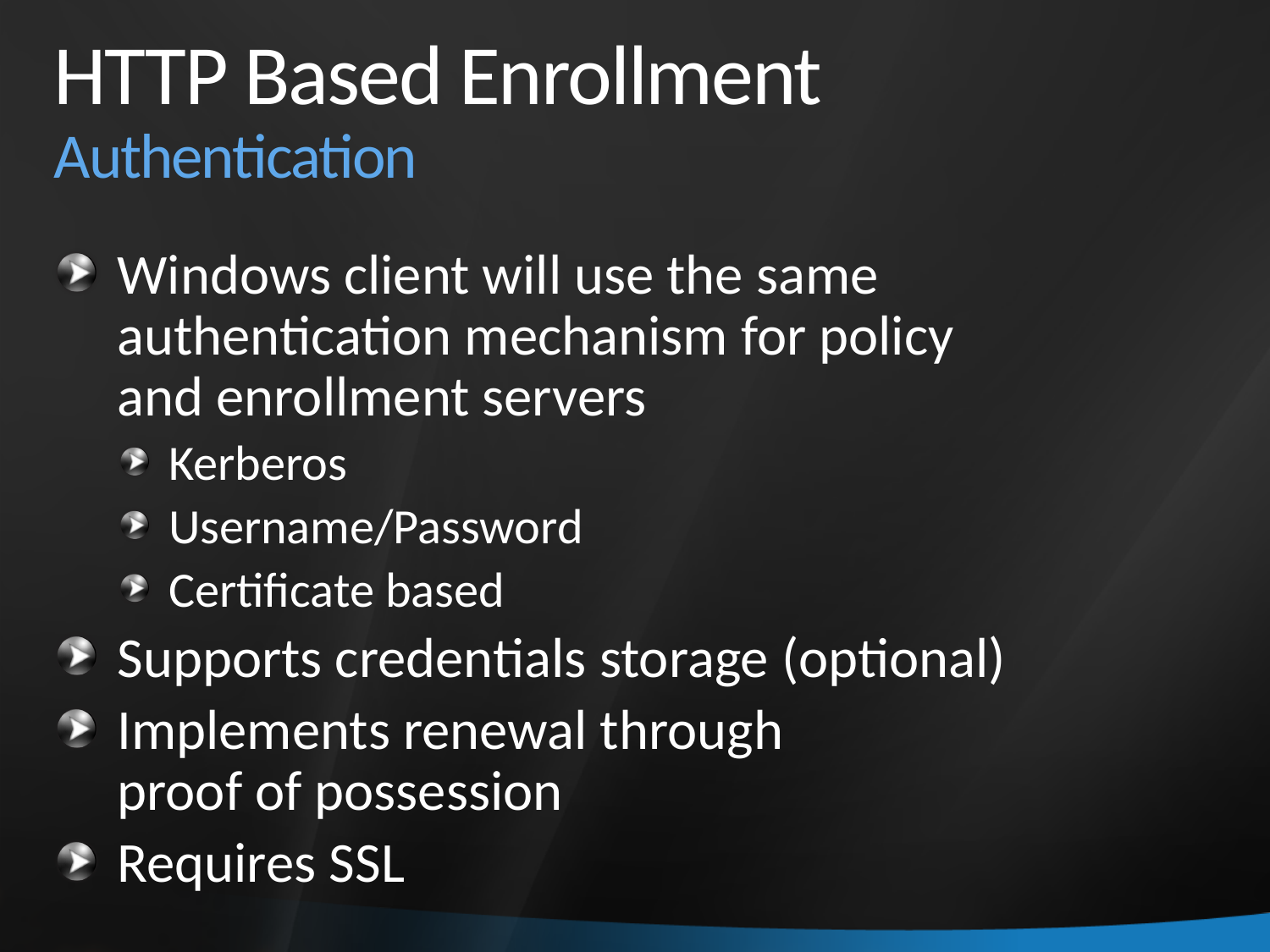

# HTTP Based Enrollment Authentication

Windows client will use the same authentication mechanism for policy
and enrollment servers
Kerberos
Username/Password
Certificate based
Supports credentials storage (optional)
Implements renewal through
proof of possession
Requires SSL